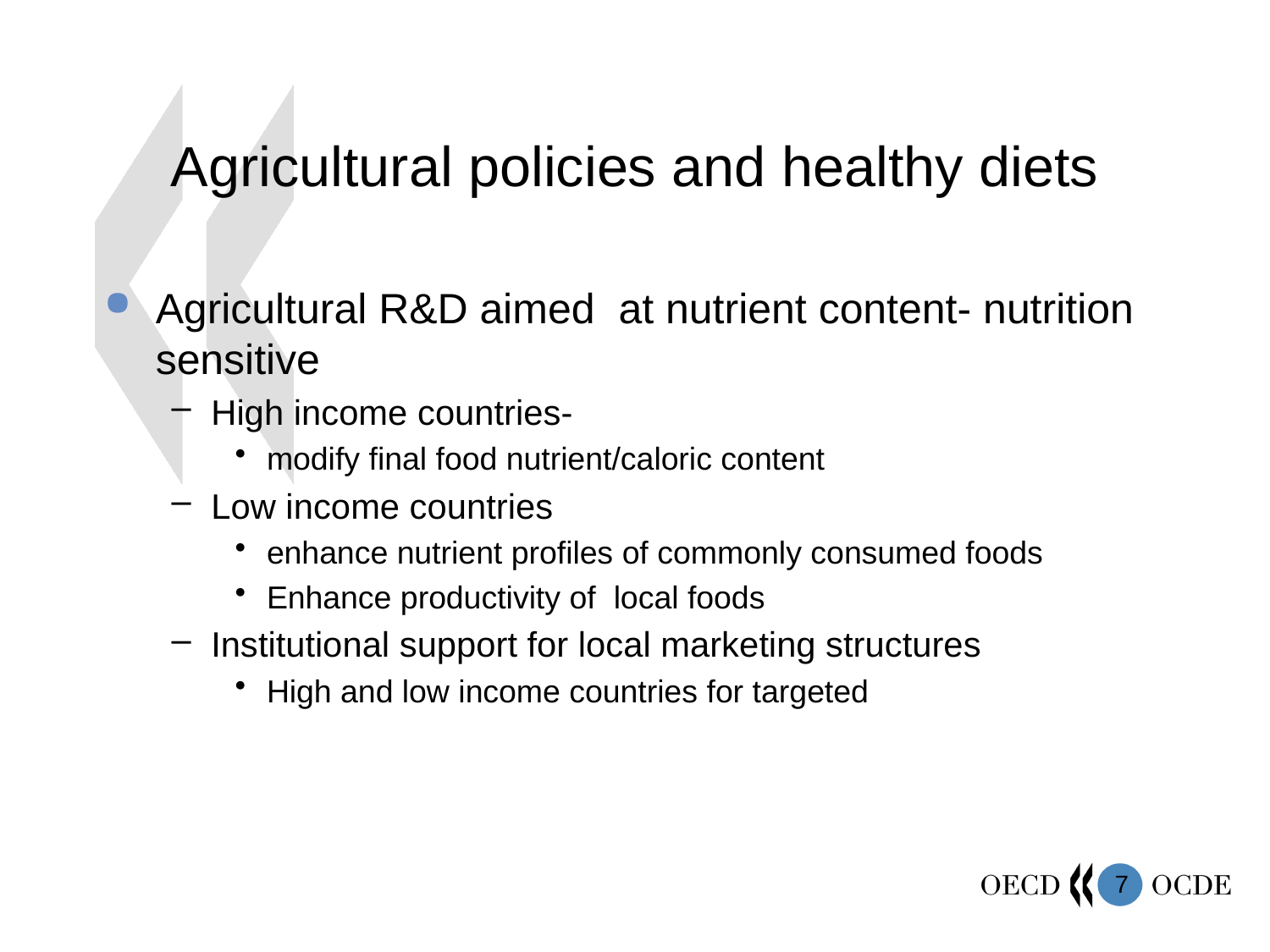

# Agricultural policies and healthy diets
Agricultural R&D aimed  at nutrient content- nutrition sensitive
High income countries-
modify final food nutrient/caloric content
Low income countries
enhance nutrient profiles of commonly consumed foods
Enhance productivity of  local foods
Institutional support for local marketing structures
High and low income countries for targeted